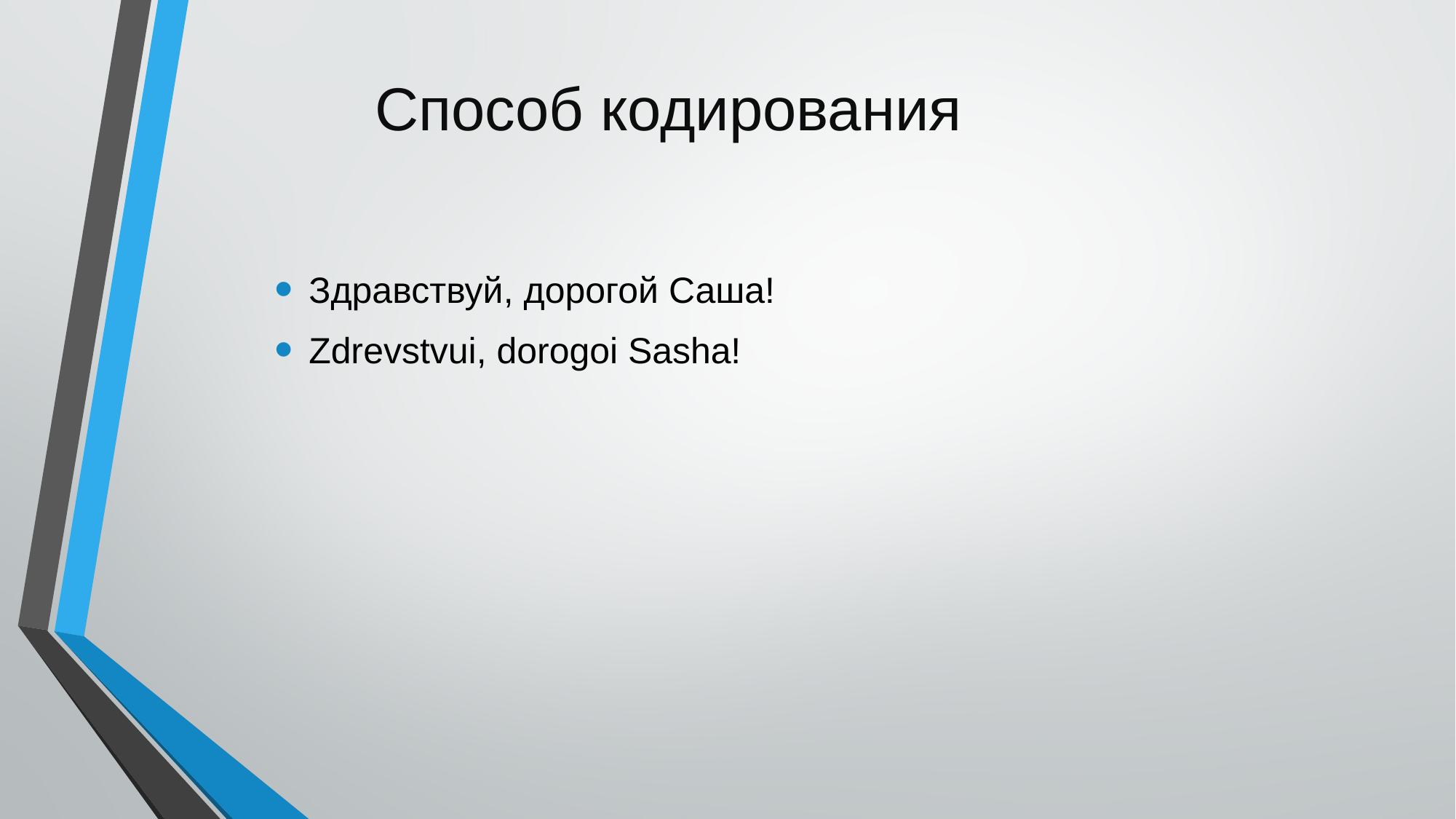

# Способ кодирования
Здравствуй, дорогой Саша!
Zdrevstvui, dorogoi Sasha!